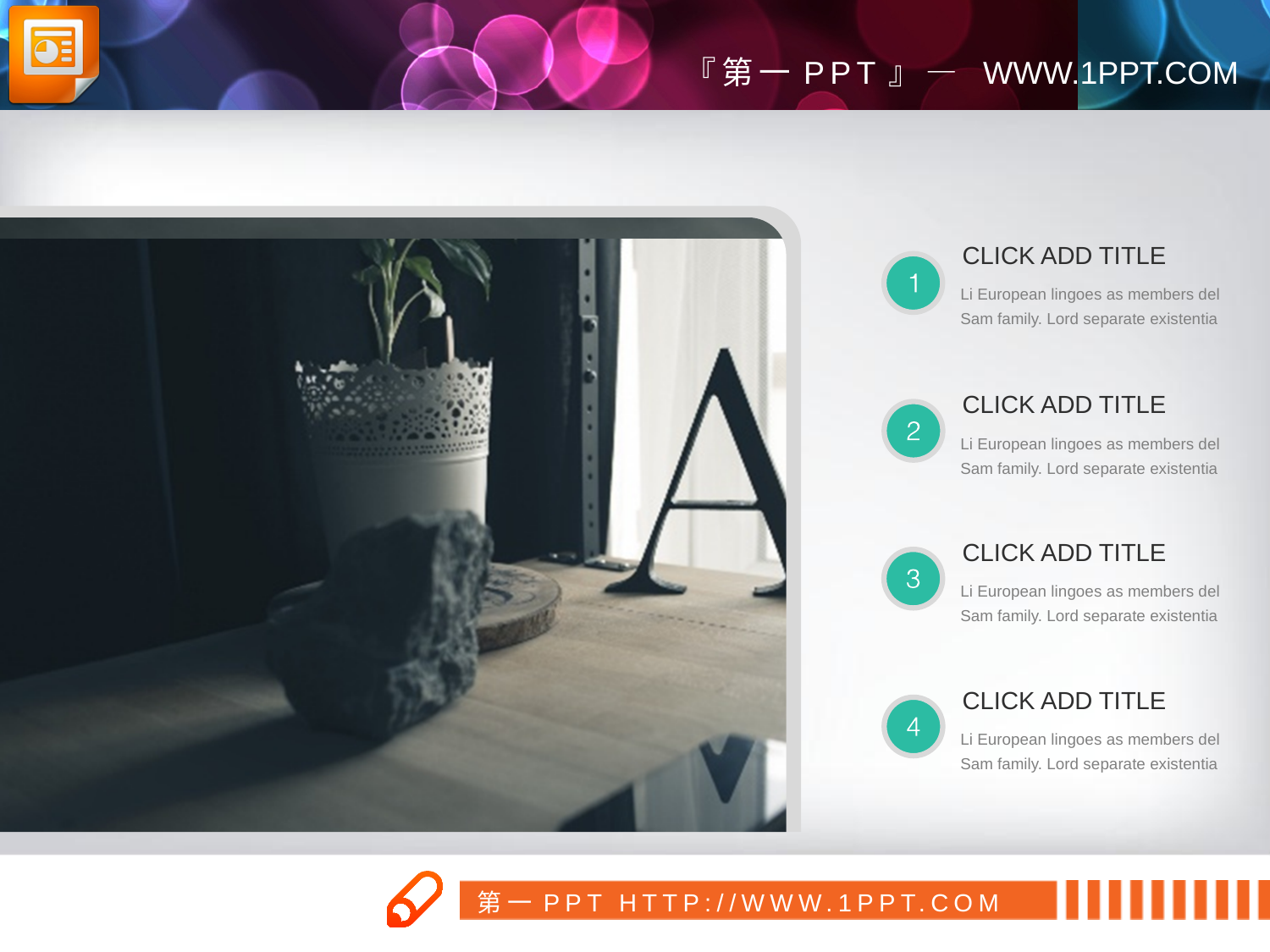

CLICK ADD TITLE
Li European lingoes as members del Sam family. Lord separate existentia

CLICK ADD TITLE
Li European lingoes as members del Sam family. Lord separate existentia

CLICK ADD TITLE
Li European lingoes as members del Sam family. Lord separate existentia

CLICK ADD TITLE
Li European lingoes as members del Sam family. Lord separate existentia